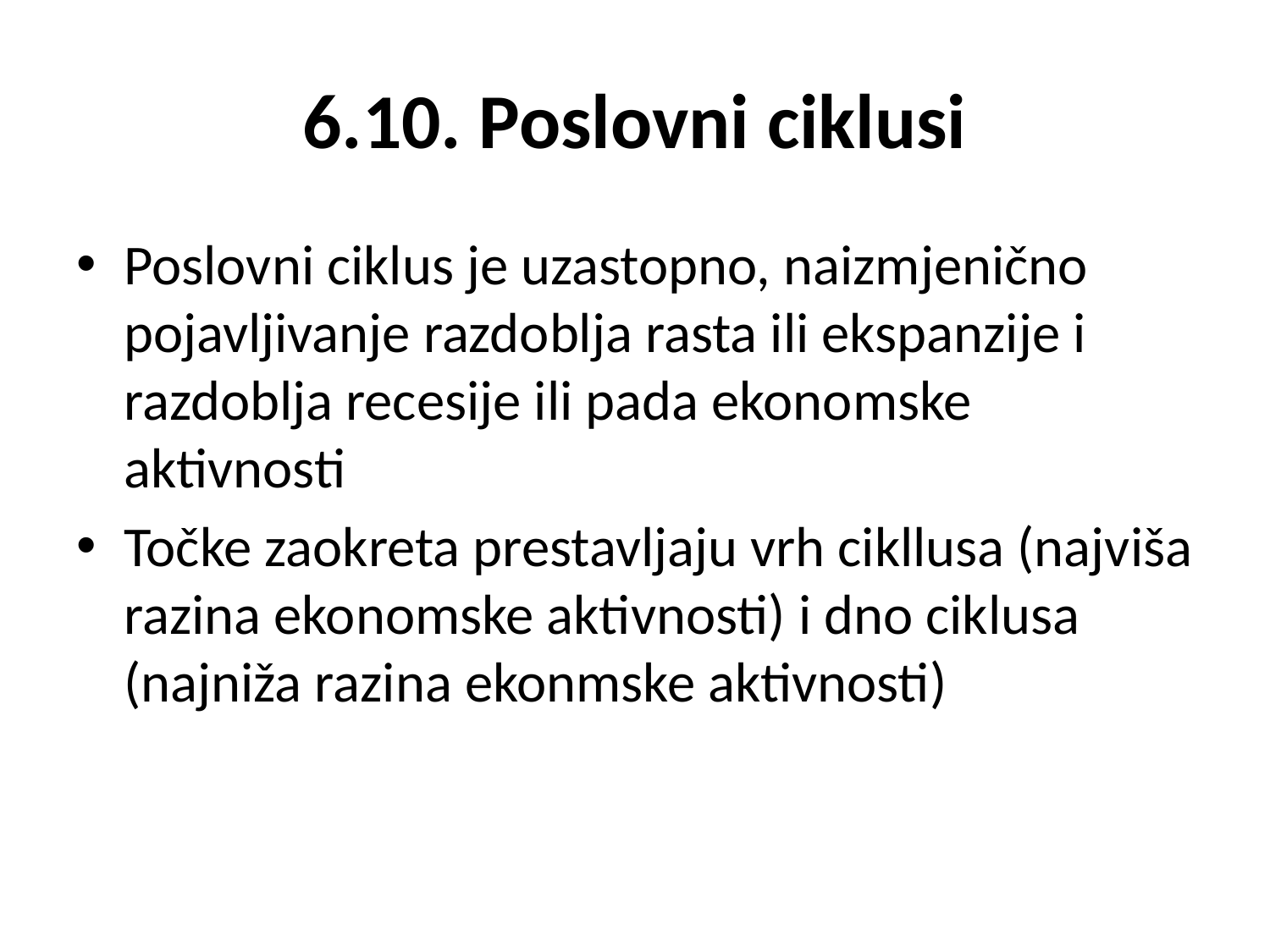

# 6.10. Poslovni ciklusi
Poslovni ciklus je uzastopno, naizmjenično pojavljivanje razdoblja rasta ili ekspanzije i razdoblja recesije ili pada ekonomske aktivnosti
Točke zaokreta prestavljaju vrh cikllusa (najviša razina ekonomske aktivnosti) i dno ciklusa (najniža razina ekonmske aktivnosti)